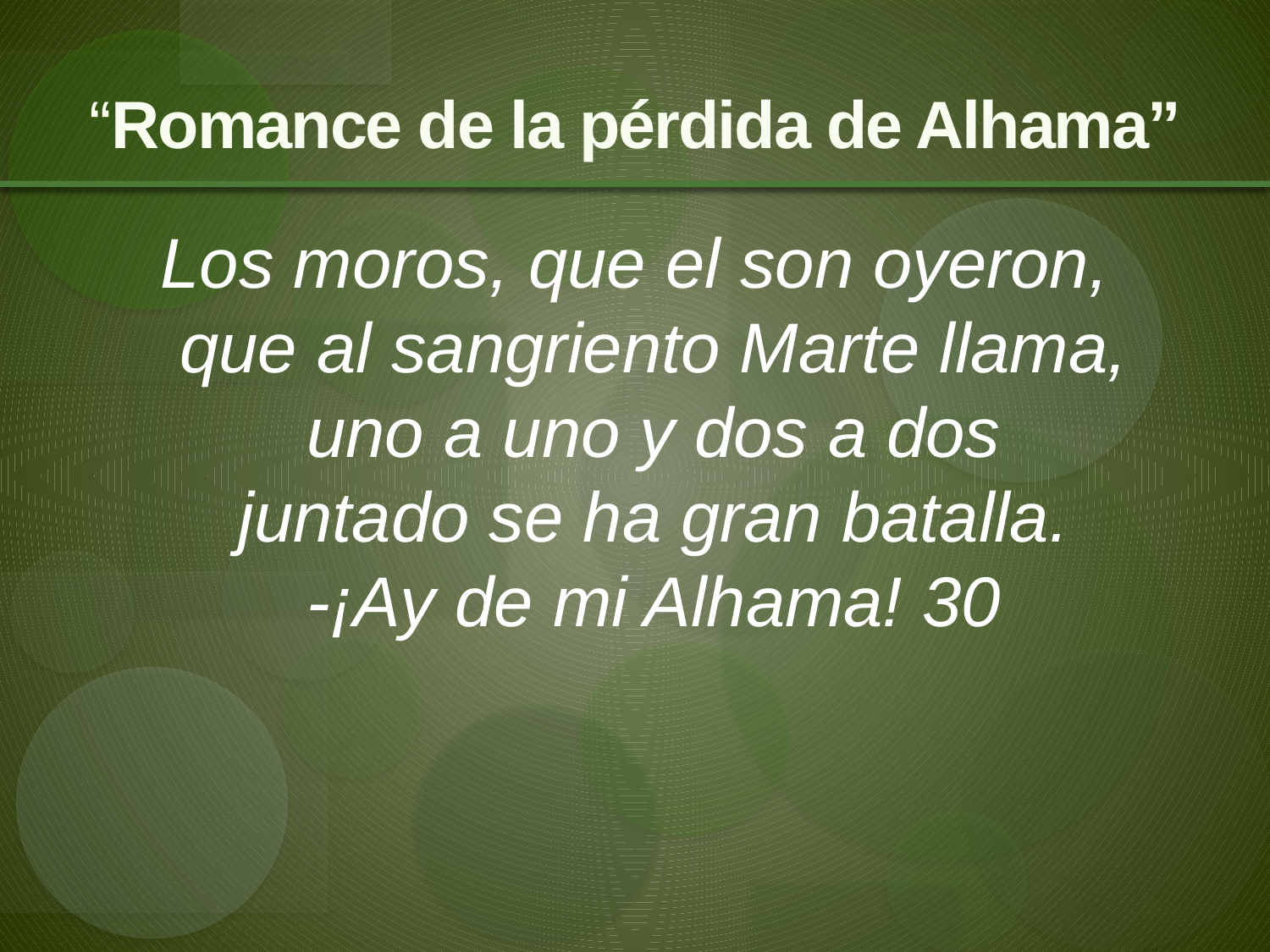

# “Romance de la pérdida de Alhama”
Los moros, que el son oyeron,
que al sangriento Marte llama,
uno a uno y dos a dos
juntado se ha gran batalla.
-¡Ay de mi Alhama! 30